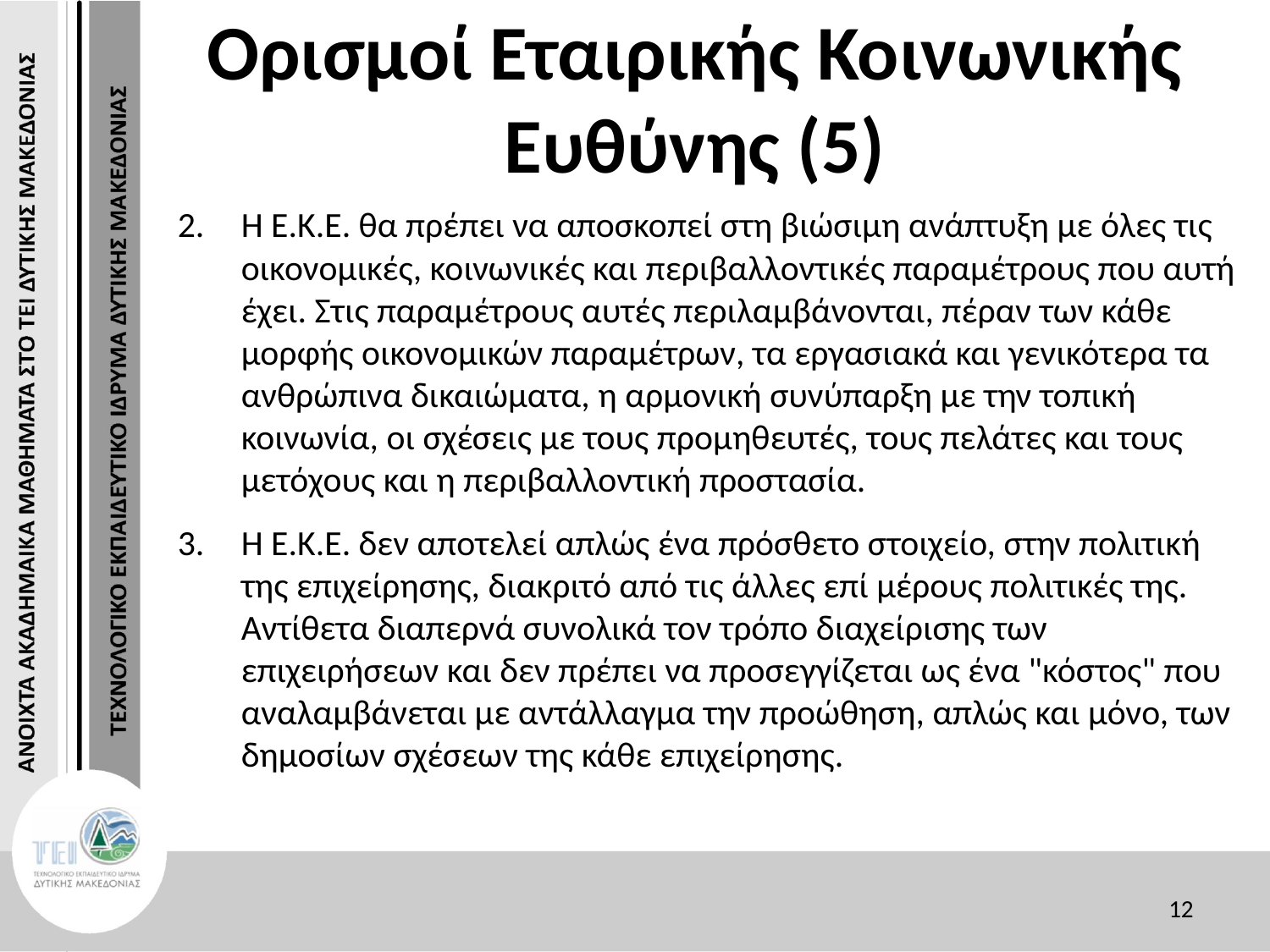

# Ορισμοί Εταιρικής Κοινωνικής Ευθύνης (5)
Η Ε.Κ.Ε. θα πρέπει να αποσκοπεί στη βιώσιμη ανάπτυξη με όλες τις οικονομικές, κοινωνικές και περιβαλλοντικές παραμέτρους που αυτή έχει. Στις παραμέτρους αυτές περιλαμβάνονται, πέραν των κάθε μορφής οικονομικών παραμέτρων, τα εργασιακά και γενικότερα τα ανθρώπινα δικαιώματα, η αρμονική συνύπαρξη με την τοπική κοινωνία, οι σχέσεις με τους προμηθευτές, τους πελάτες και τους μετόχους και η περιβαλλοντική προστασία.
Η Ε.Κ.Ε. δεν αποτελεί απλώς ένα πρόσθετο στοιχείο, στην πολιτική της επιχείρησης, διακριτό από τις άλλες επί μέρους πολιτικές της. Αντίθετα διαπερνά συνολικά τον τρόπο διαχείρισης των επιχειρήσεων και δεν πρέπει να προσεγγίζεται ως ένα "κόστος" που αναλαμβάνεται με αντάλλαγμα την προώθηση, απλώς και μόνο, των δημοσίων σχέσεων της κάθε επιχείρησης.

12